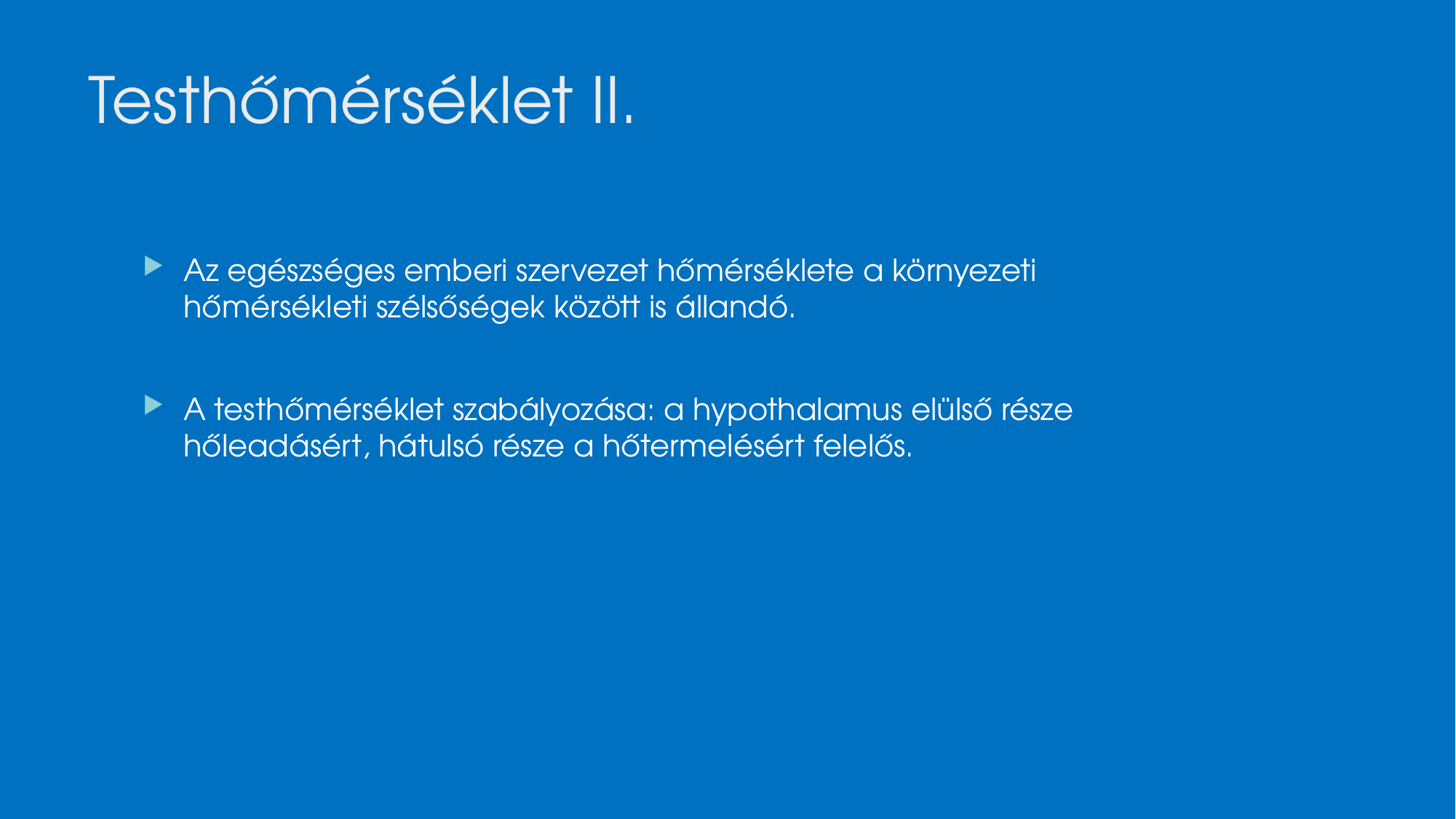

# Testhőmérséklet II.
Az egészséges emberi szervezet hőmérséklete a környezeti hőmérsékleti szélsőségek között is állandó.

A testhőmérséklet szabályozása: a hypothalamus elülső része hőleadásért, hátulsó része a hőtermelésért felelős.